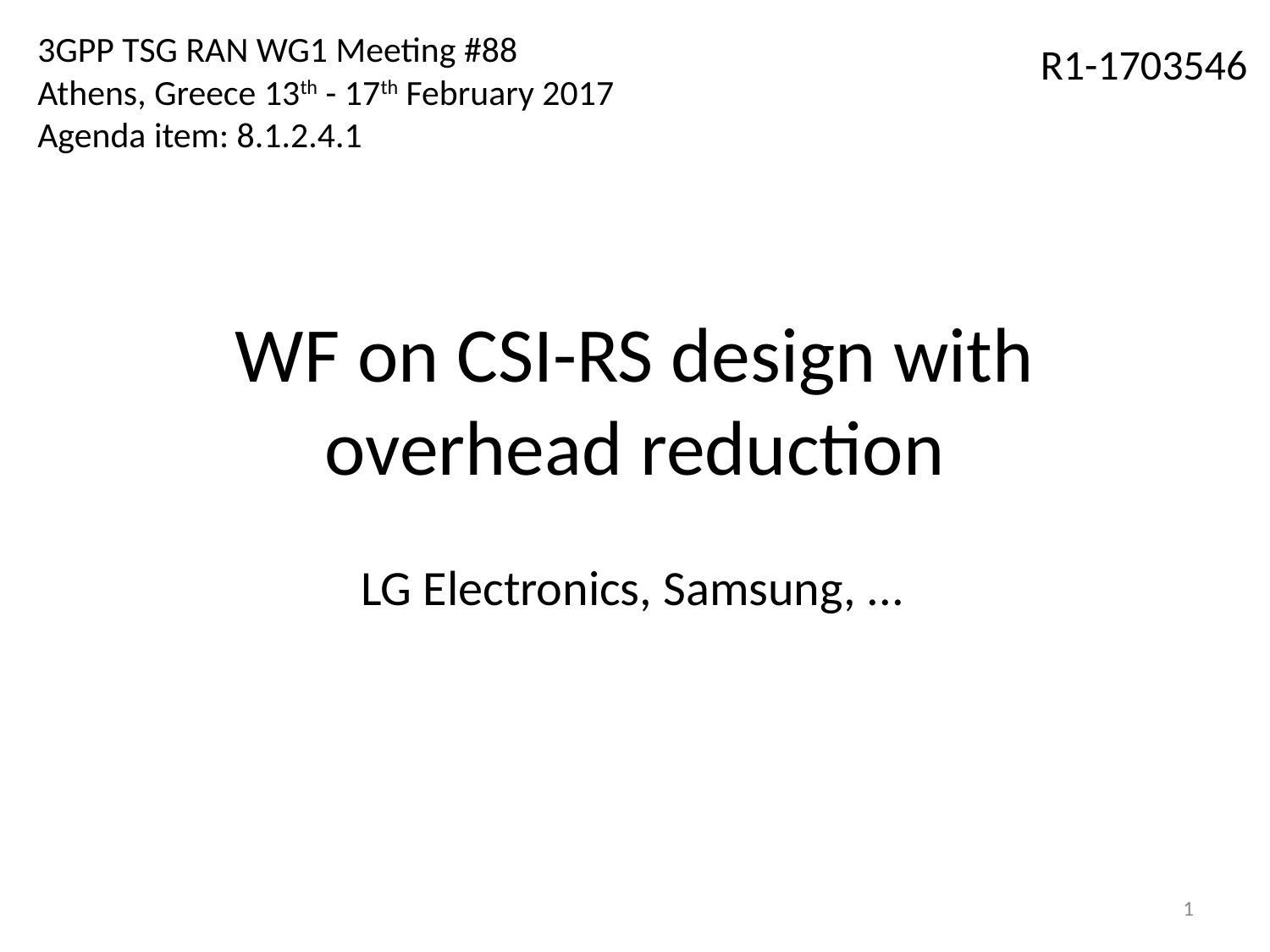

3GPP TSG RAN WG1 Meeting #88
Athens, Greece 13th - 17th February 2017
Agenda item: 8.1.2.4.1
R1-1703546
# WF on CSI-RS design with overhead reduction
LG Electronics, Samsung, ...
1